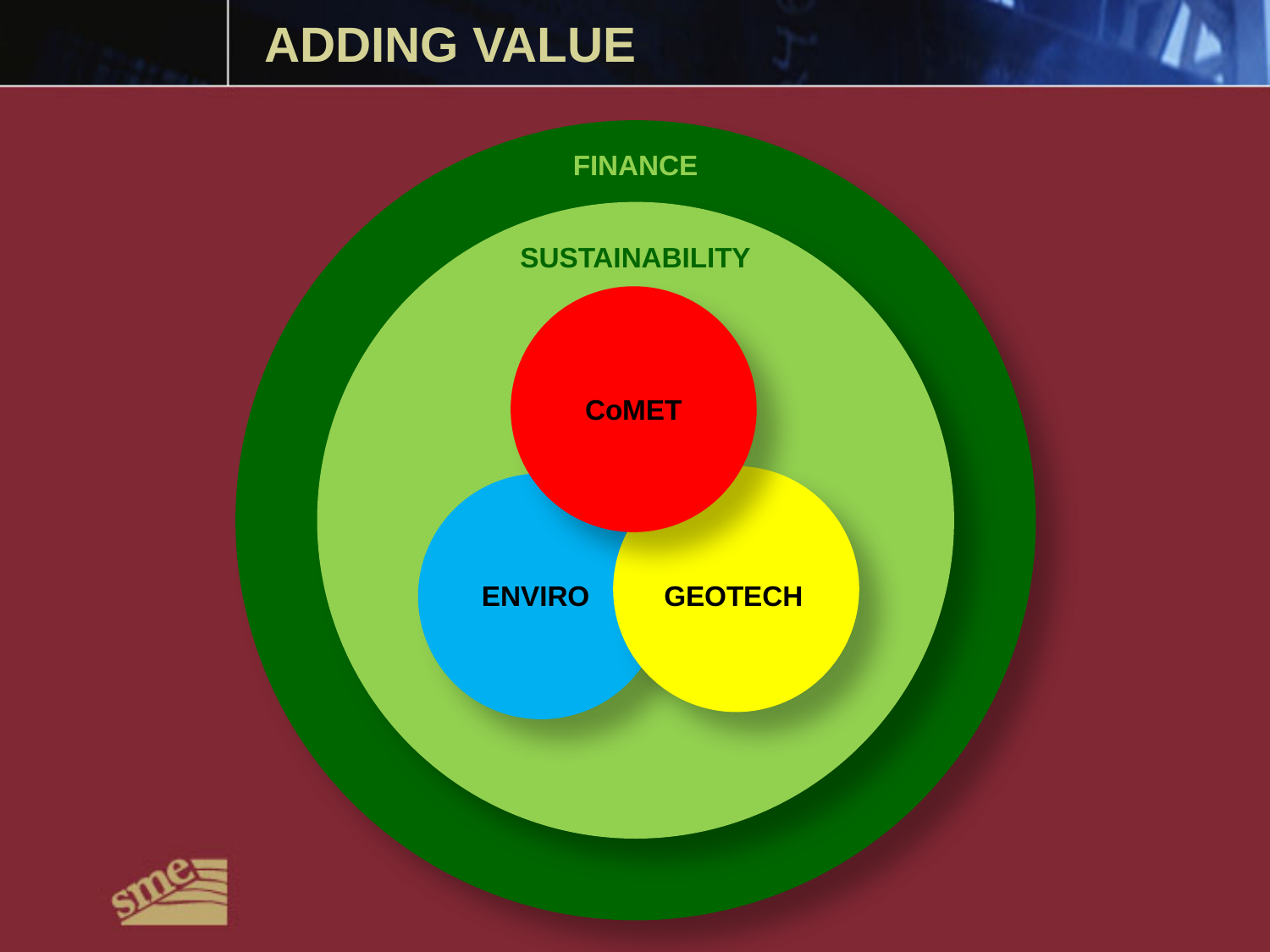

# ADDING VALUE

FINANCE

SUSTAINABILITY

CoMET

GEOTECH

ENVIRO